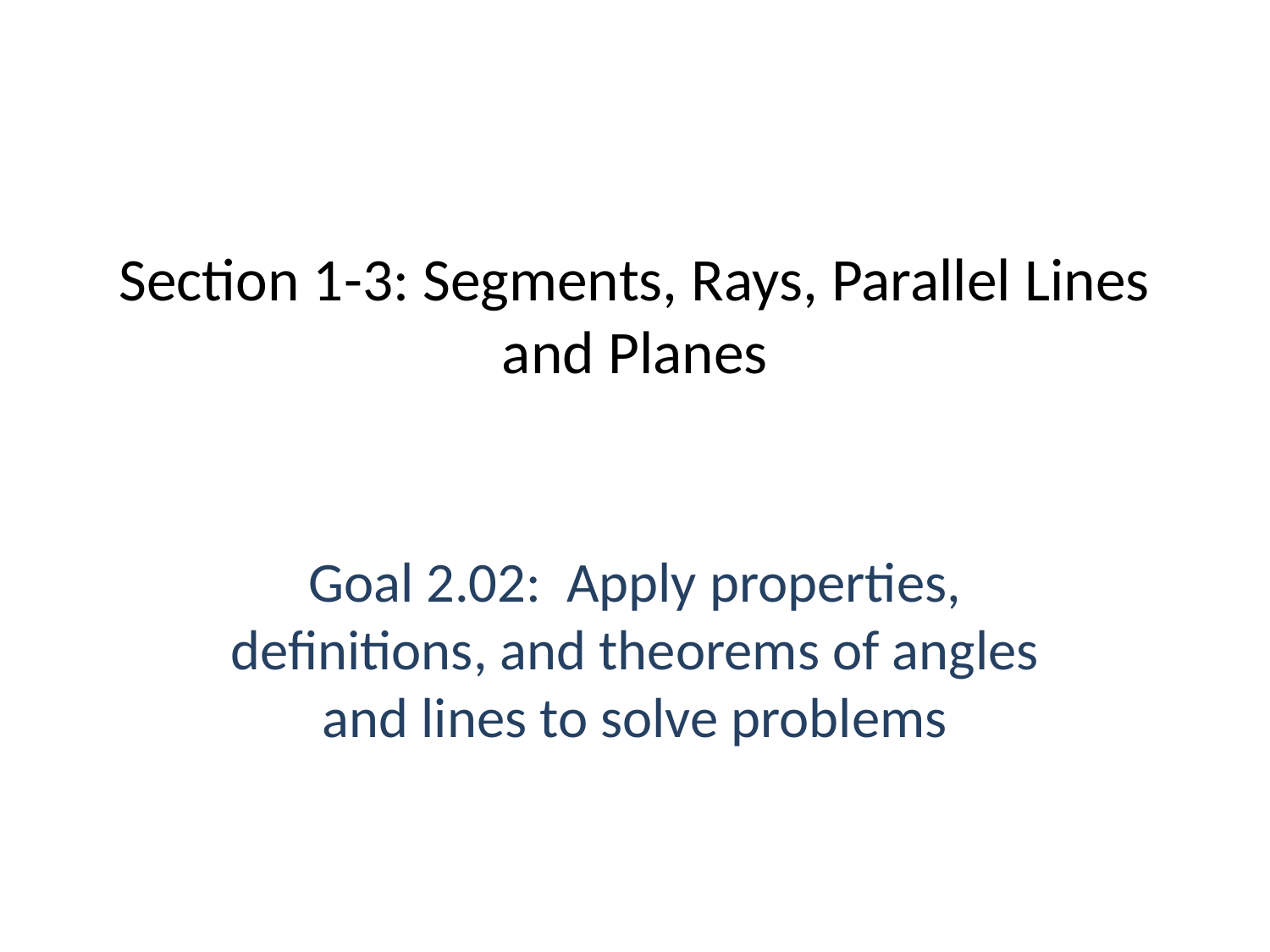

# Section 1-3: Segments, Rays, Parallel Lines and Planes
Goal 2.02:  Apply properties, definitions, and theorems of angles and lines to solve problems